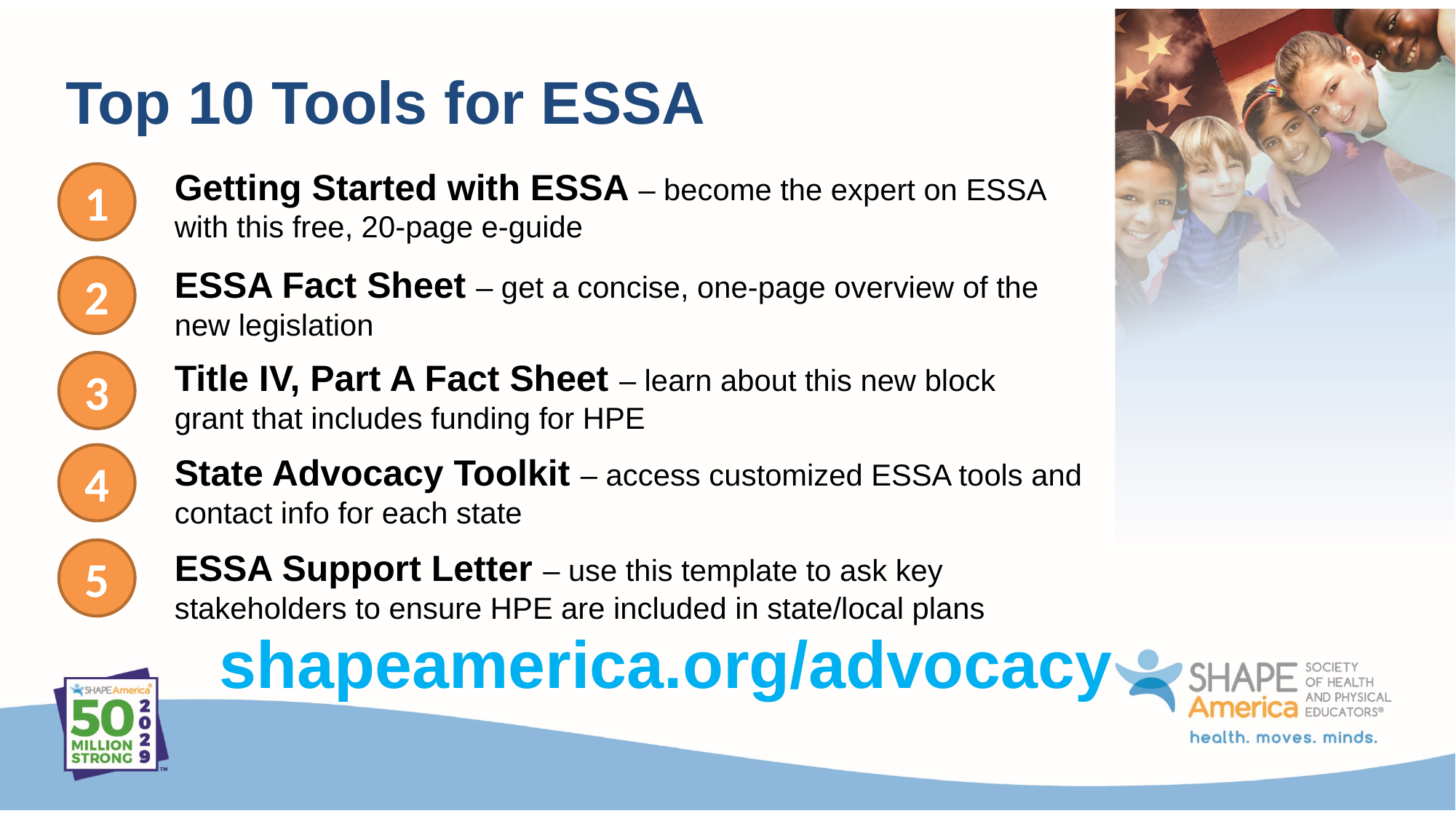

# Top 10 Tools for ESSA
Getting Started with ESSA – become the expert on ESSA with this free, 20-page e-guide
1
ESSA Fact Sheet – get a concise, one-page overview of the new legislation
2
Title IV, Part A Fact Sheet – learn about this new block grant that includes funding for HPE
3
State Advocacy Toolkit – access customized ESSA tools and contact info for each state
4
ESSA Support Letter – use this template to ask key stakeholders to ensure HPE are included in state/local plans
5
shapeamerica.org/advocacy